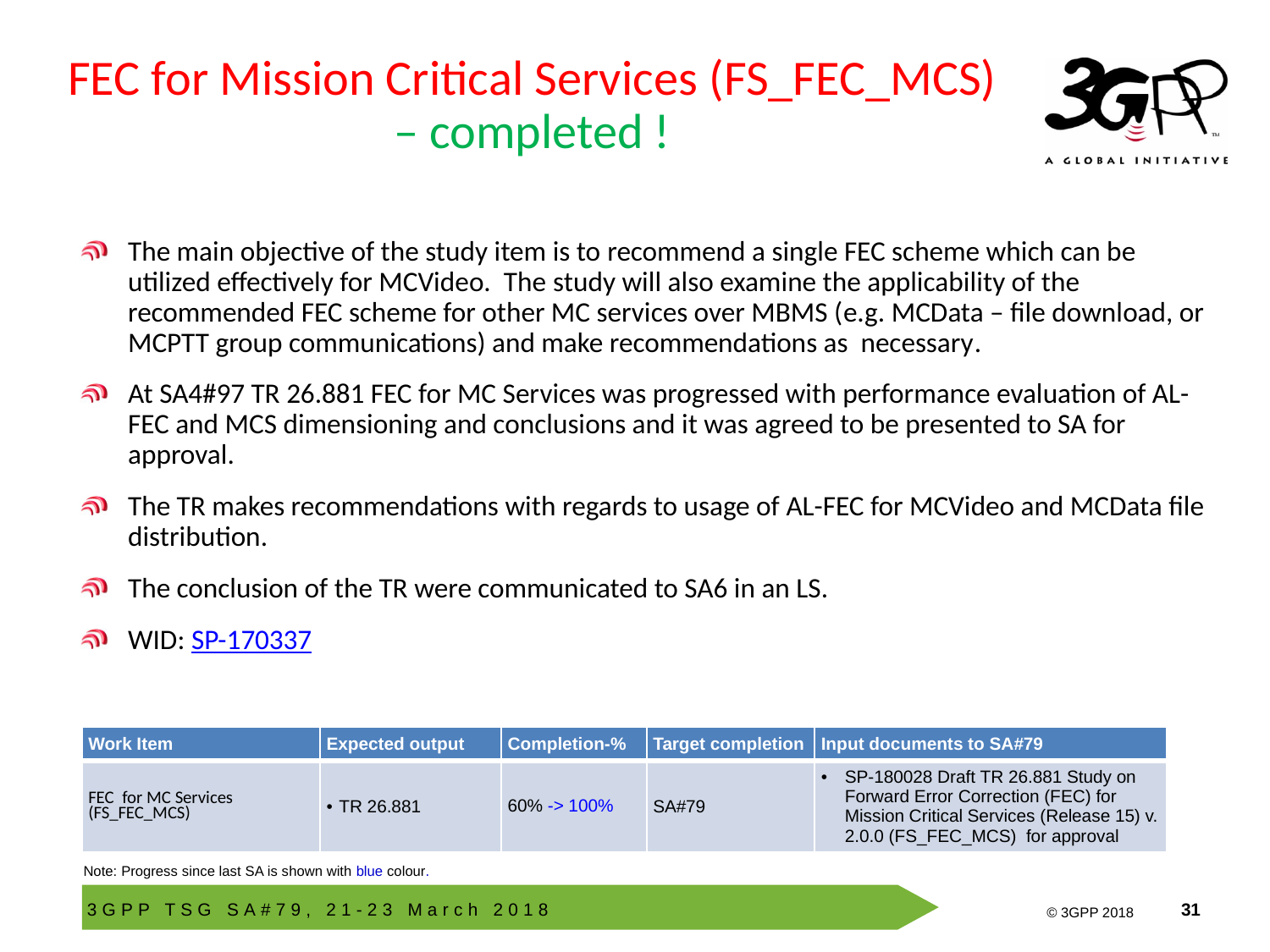

# FEC for Mission Critical Services (FS_FEC_MCS) – completed !
The main objective of the study item is to recommend a single FEC scheme which can be utilized effectively for MCVideo.  The study will also examine the applicability of the recommended FEC scheme for other MC services over MBMS (e.g. MCData – file download, or MCPTT group communications) and make recommendations as  necessary.
At SA4#97 TR 26.881 FEC for MC Services was progressed with performance evaluation of AL-FEC and MCS dimensioning and conclusions and it was agreed to be presented to SA for approval.
The TR makes recommendations with regards to usage of AL-FEC for MCVideo and MCData file distribution.
The conclusion of the TR were communicated to SA6 in an LS.
WID: SP-170337
| Work Item | Expected output | Completion-% | Target completion | Input documents to SA#79 |
| --- | --- | --- | --- | --- |
| FEC for MC Services (FS\_FEC\_MCS) | TR 26.881 | 60% -> 100% | SA#79 | SP-180028 Draft TR 26.881 Study on Forward Error Correction (FEC) for Mission Critical Services (Release 15) v. 2.0.0 (FS\_FEC\_MCS) for approval |
Note: Progress since last SA is shown with blue colour.